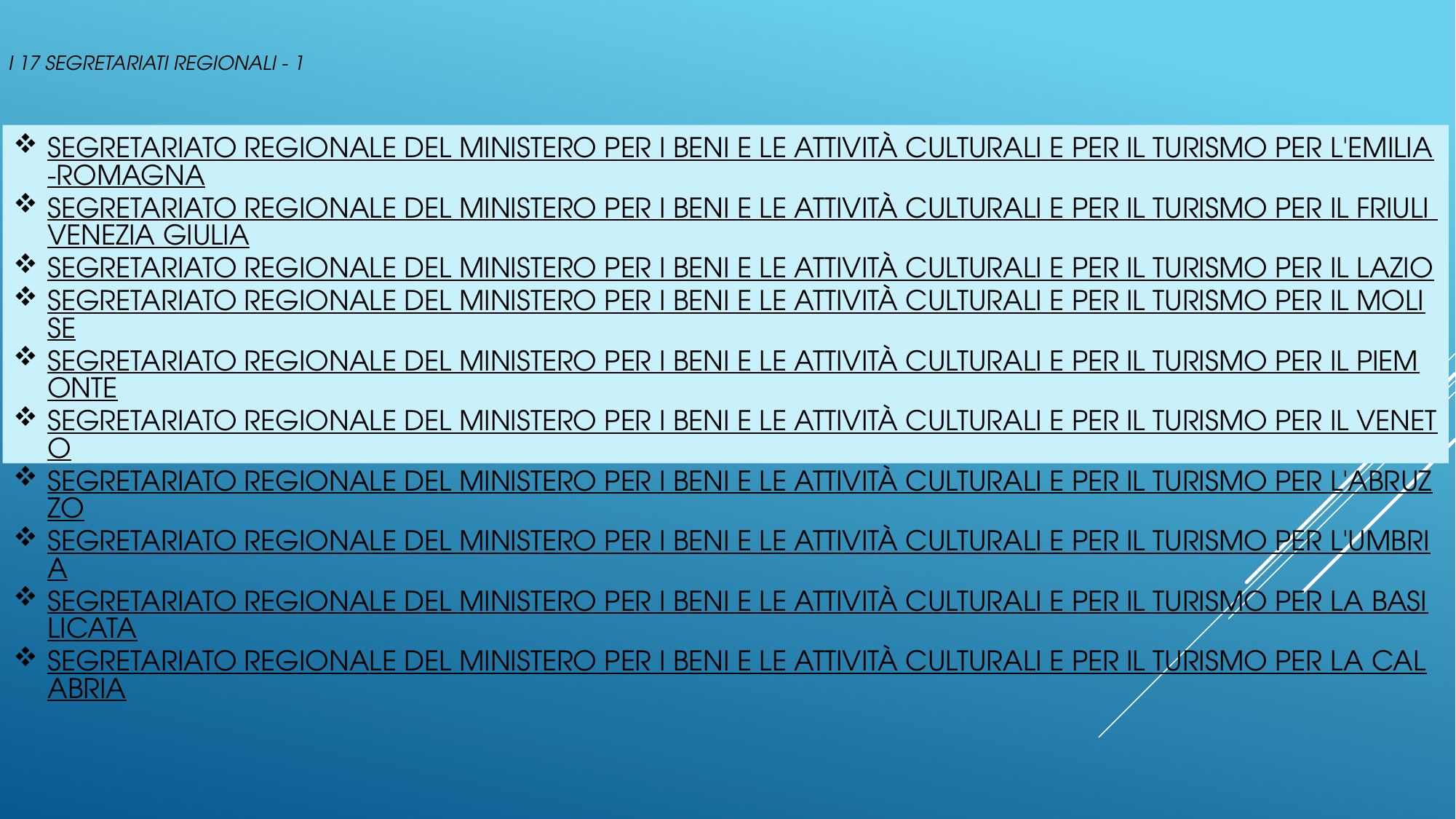

# i 17 SEGRETARIATI REGIONALI - 1
SEGRETARIATO REGIONALE DEL MINISTERO PER I BENI E LE ATTIVITÀ CULTURALI E PER IL TURISMO PER L'EMILIA-ROMAGNA
SEGRETARIATO REGIONALE DEL MINISTERO PER I BENI E LE ATTIVITÀ CULTURALI E PER IL TURISMO PER IL FRIULI VENEZIA GIULIA
SEGRETARIATO REGIONALE DEL MINISTERO PER I BENI E LE ATTIVITÀ CULTURALI E PER IL TURISMO PER IL LAZIO
SEGRETARIATO REGIONALE DEL MINISTERO PER I BENI E LE ATTIVITÀ CULTURALI E PER IL TURISMO PER IL MOLISE
SEGRETARIATO REGIONALE DEL MINISTERO PER I BENI E LE ATTIVITÀ CULTURALI E PER IL TURISMO PER IL PIEMONTE
SEGRETARIATO REGIONALE DEL MINISTERO PER I BENI E LE ATTIVITÀ CULTURALI E PER IL TURISMO PER IL VENETO
SEGRETARIATO REGIONALE DEL MINISTERO PER I BENI E LE ATTIVITÀ CULTURALI E PER IL TURISMO PER L'ABRUZZO
SEGRETARIATO REGIONALE DEL MINISTERO PER I BENI E LE ATTIVITÀ CULTURALI E PER IL TURISMO PER L'UMBRIA
SEGRETARIATO REGIONALE DEL MINISTERO PER I BENI E LE ATTIVITÀ CULTURALI E PER IL TURISMO PER LA BASILICATA
SEGRETARIATO REGIONALE DEL MINISTERO PER I BENI E LE ATTIVITÀ CULTURALI E PER IL TURISMO PER LA CALABRIA